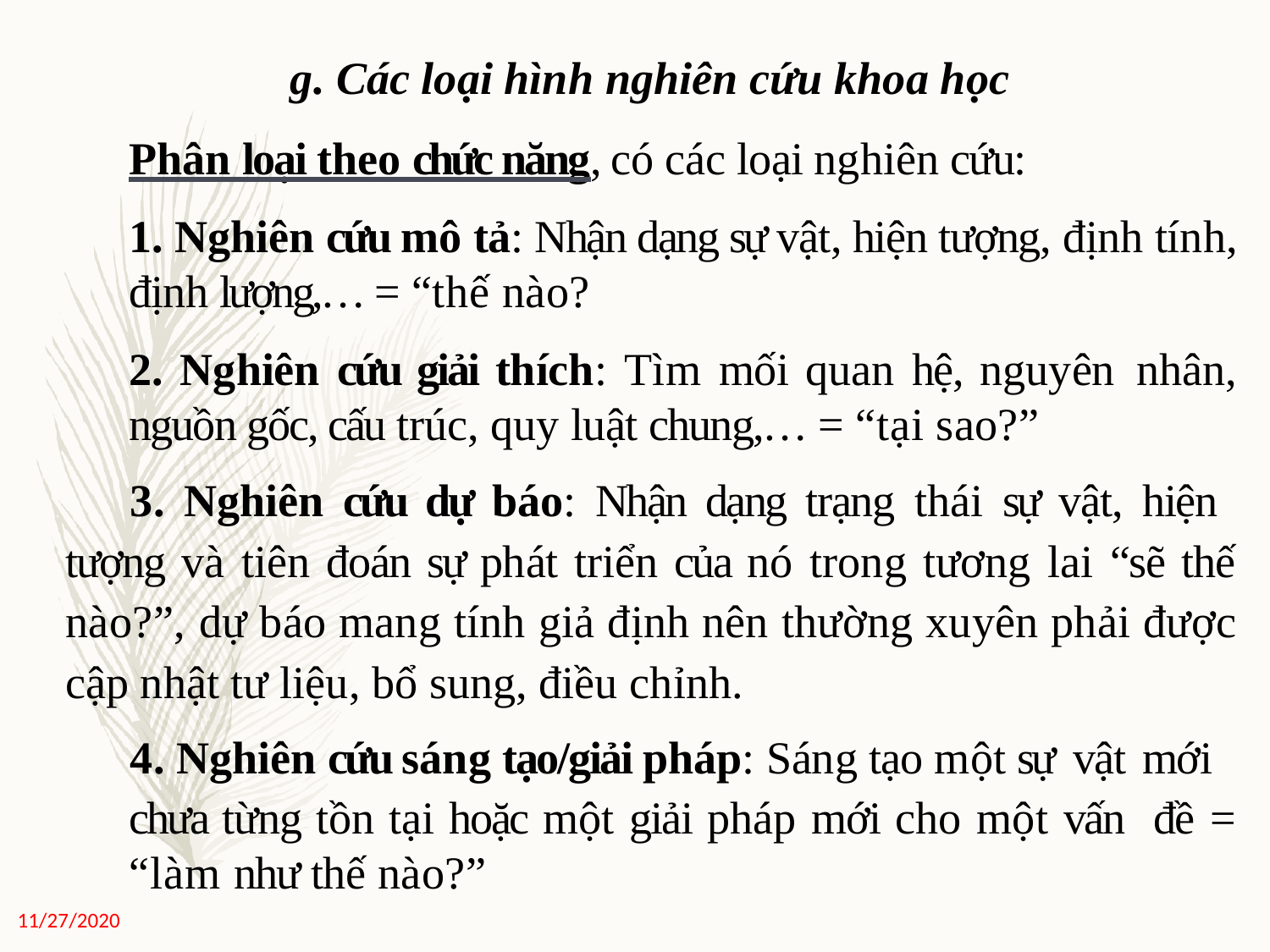

g. Các loại hình nghiên cứu khoa học
Phân loại theo chức năng, có các loại nghiên cứu:
1. Nghiên cứu mô tả: Nhận dạng sự vật, hiện tượng, định tính, định lượng,… = “thế nào?
2. Nghiên cứu giải thích: Tìm mối quan hệ, nguyên nhân, nguồn gốc, cấu trúc, quy luật chung,… = “tại sao?”
	3. Nghiên cứu dự báo: Nhận dạng trạng thái sự vật, hiện  tượng và tiên đoán sự phát triển của nó trong tương lai “sẽ thế nào?”, dự báo mang tính giả định nên thường xuyên phải được cập nhật tư liệu, bổ sung, điều chỉnh.
	4. Nghiên cứu sáng tạo/giải pháp: Sáng tạo một sự  vật mới
chưa từng tồn tại hoặc một giải pháp mới cho một vấn  đề = “làm như thế nào?”
11/27/2020